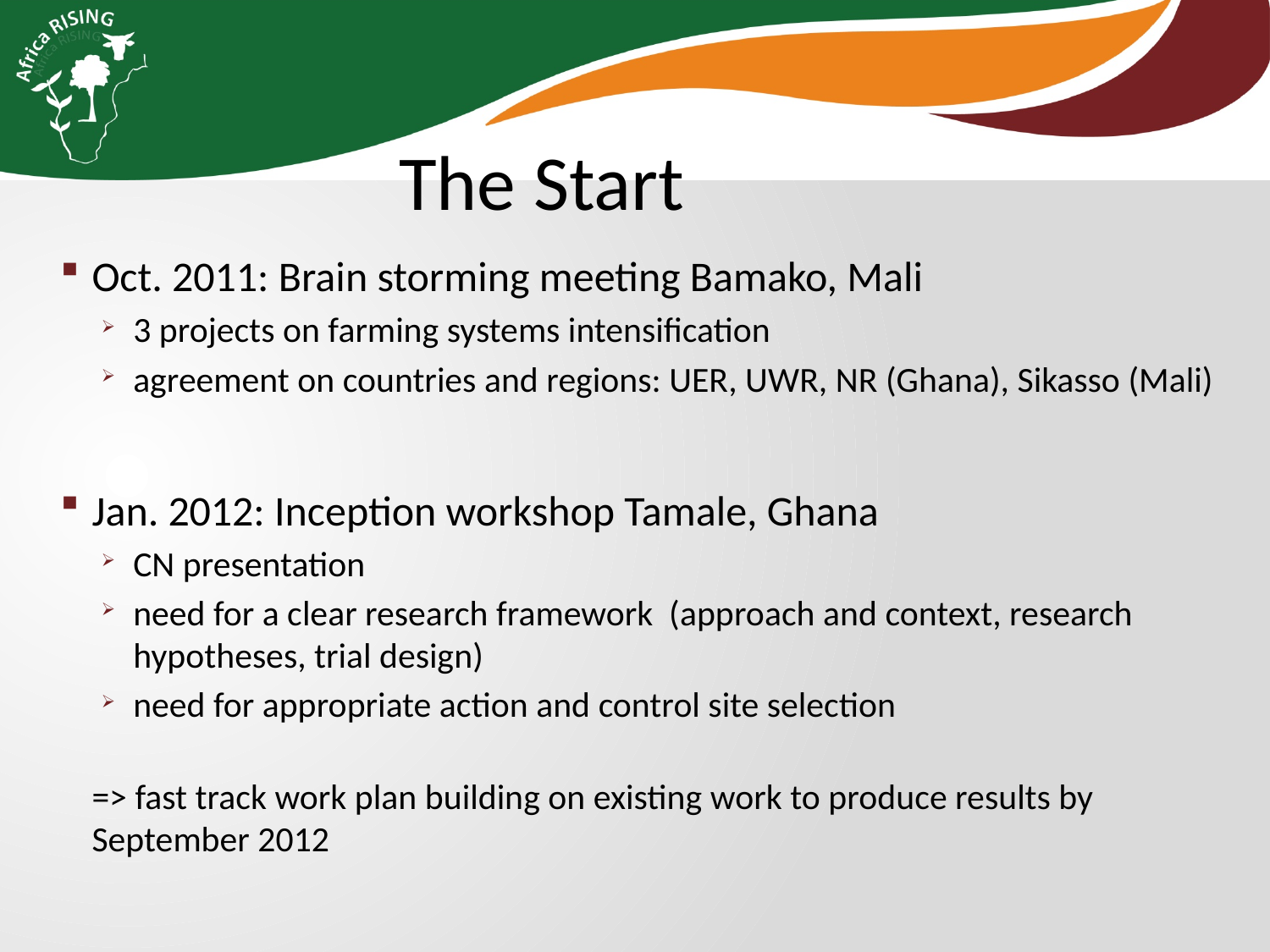

The Start

Oct. 2011: Brain storming meeting Bamako, Mali
3 projects on farming systems intensification
agreement on countries and regions: UER, UWR, NR (Ghana), Sikasso (Mali)

Jan. 2012: Inception workshop Tamale, Ghana
CN presentation
need for a clear research framework  (approach and context, research hypotheses, trial design)
need for appropriate action and control site selection
=> fast track work plan building on existing work to produce results by September 2012